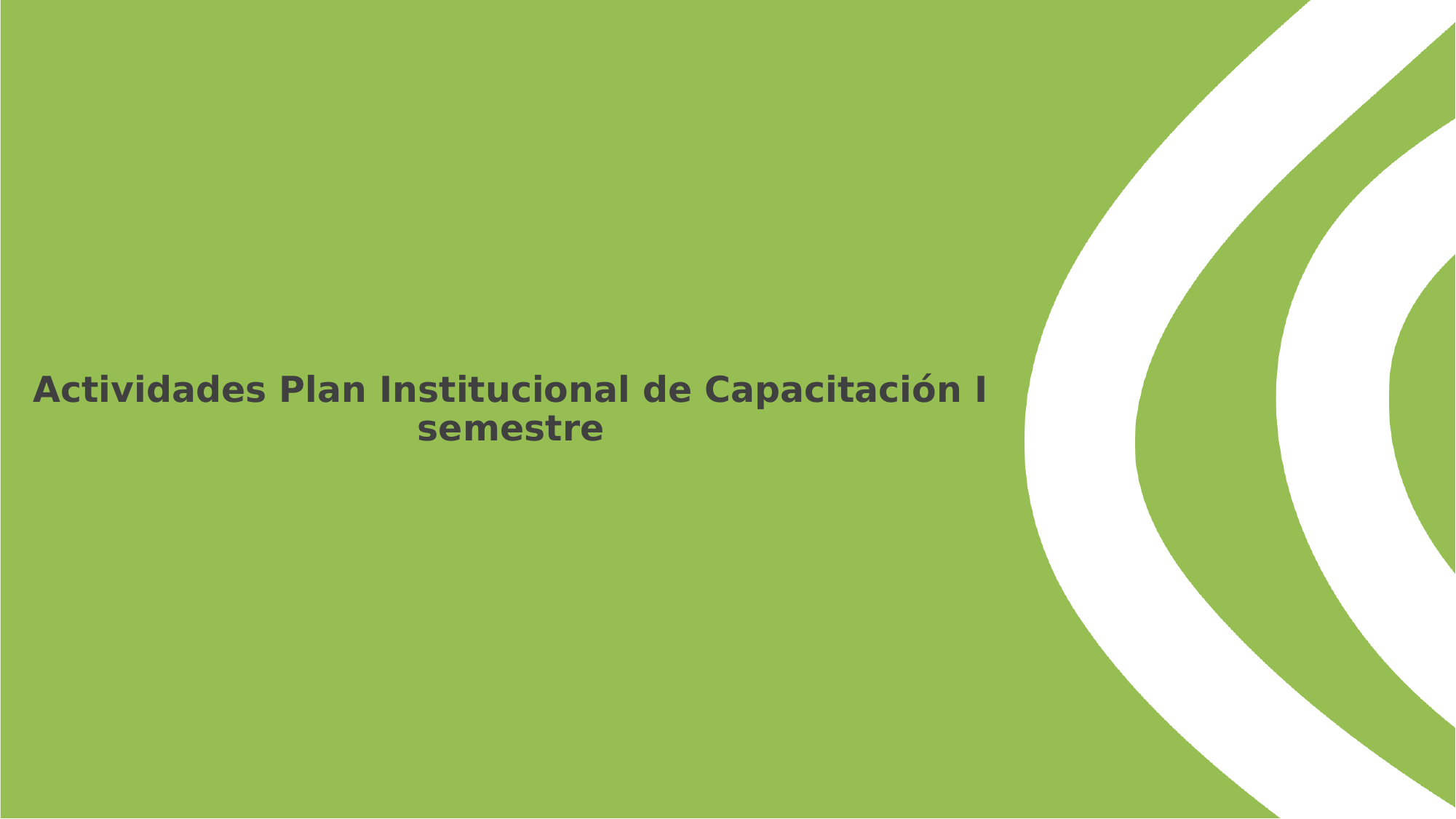

# Actividades Plan Institucional de Capacitación I semestre